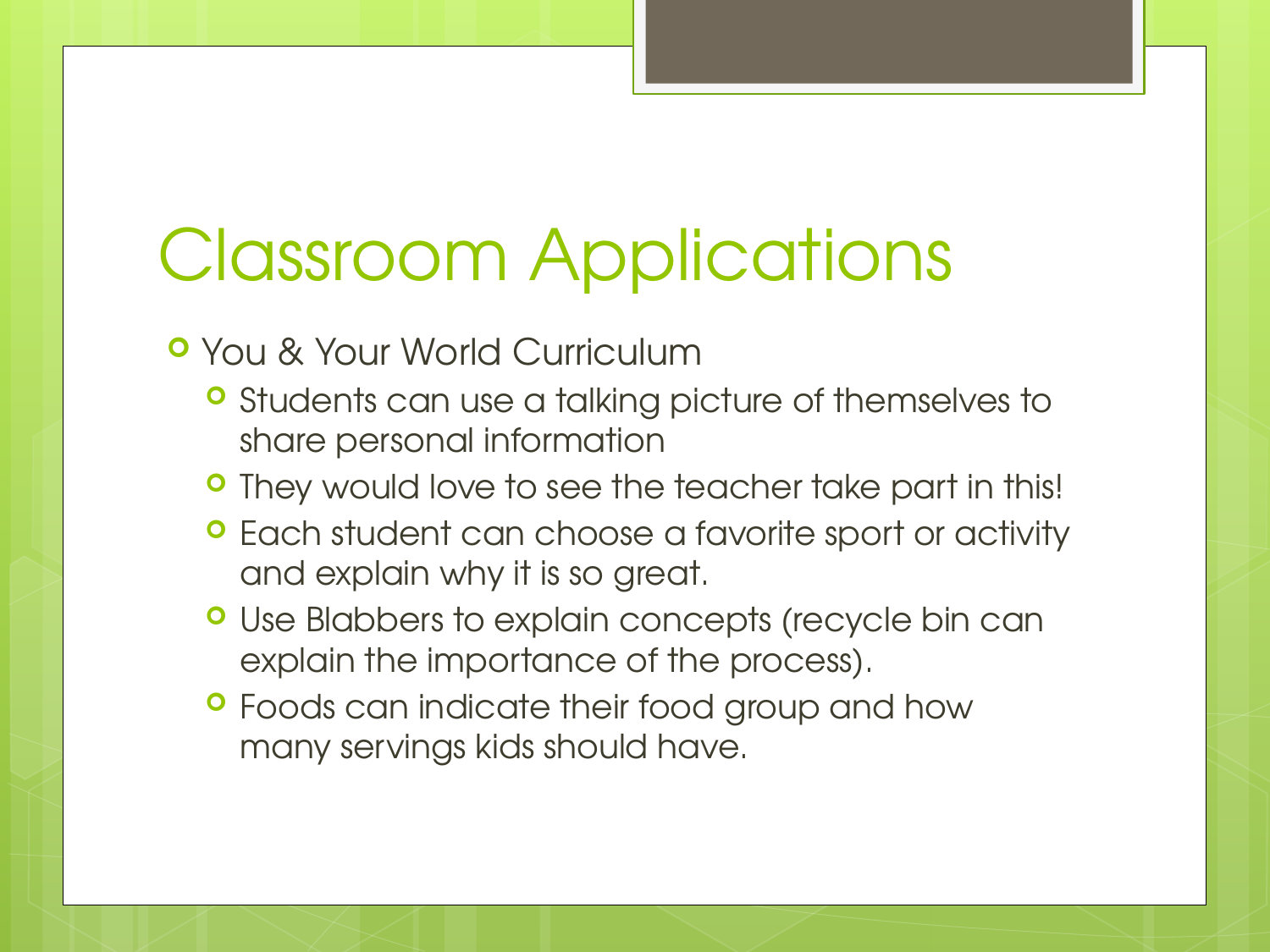

# Classroom Applications
You & Your World Curriculum
Students can use a talking picture of themselves to share personal information
They would love to see the teacher take part in this!
Each student can choose a favorite sport or activity and explain why it is so great.
Use Blabbers to explain concepts (recycle bin can explain the importance of the process).
Foods can indicate their food group and how many servings kids should have.